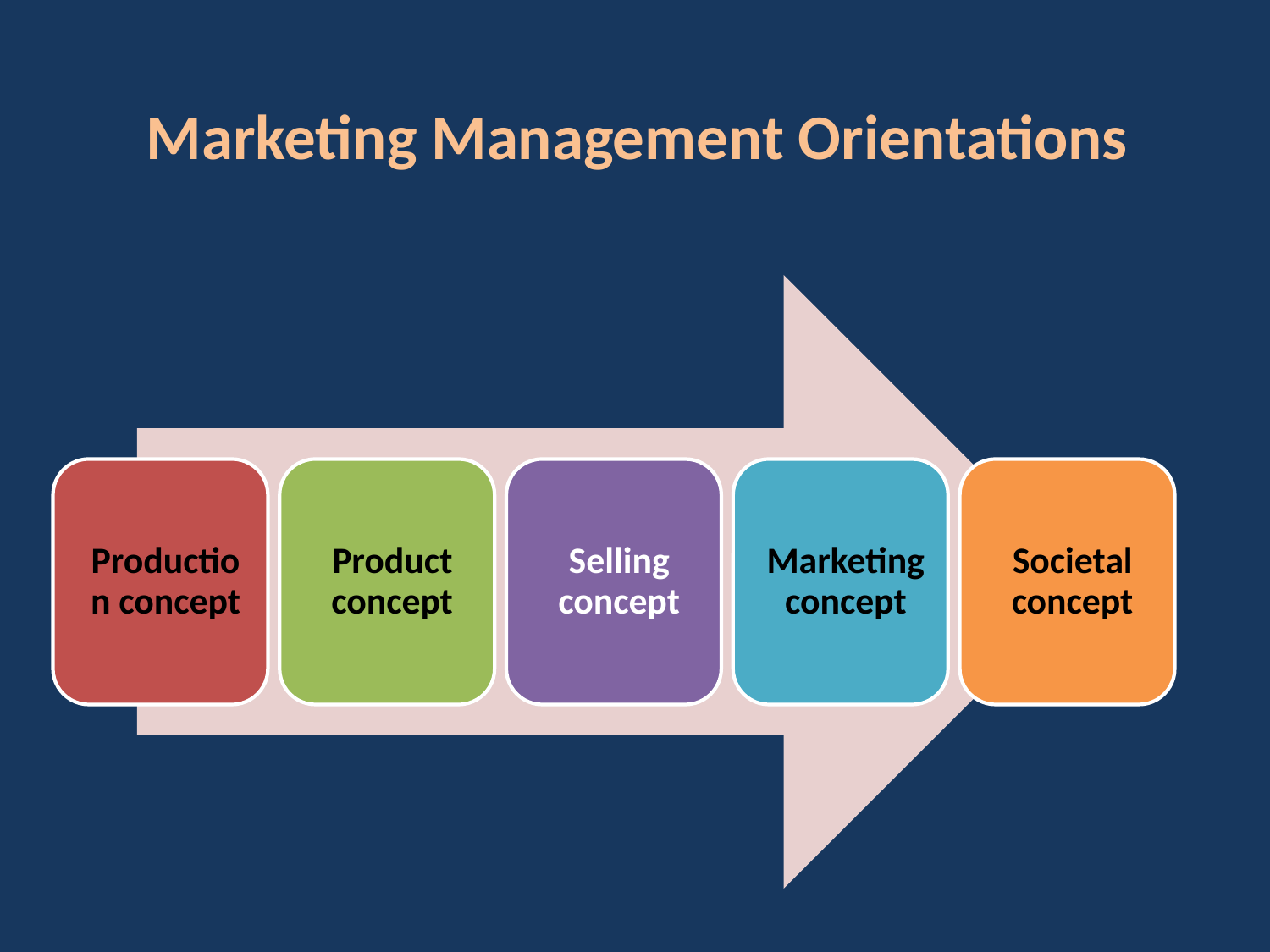

Marketing Management Orientations
Production concept
Product concept
Selling concept
Marketing concept
Societal concept